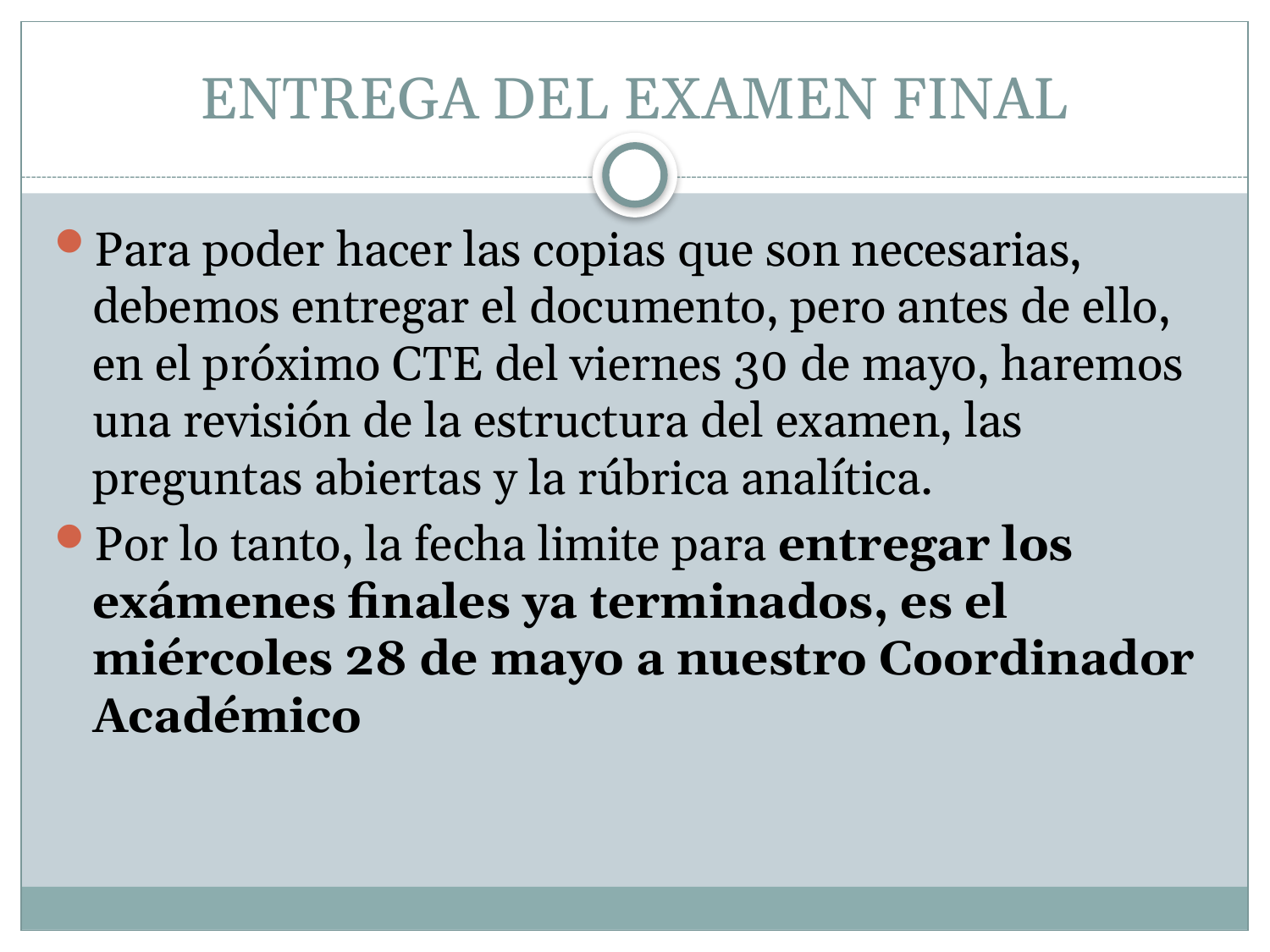

# ENTREGA DEL EXAMEN FINAL
Para poder hacer las copias que son necesarias, debemos entregar el documento, pero antes de ello, en el próximo CTE del viernes 30 de mayo, haremos una revisión de la estructura del examen, las preguntas abiertas y la rúbrica analítica.
Por lo tanto, la fecha limite para entregar los exámenes finales ya terminados, es el miércoles 28 de mayo a nuestro Coordinador Académico